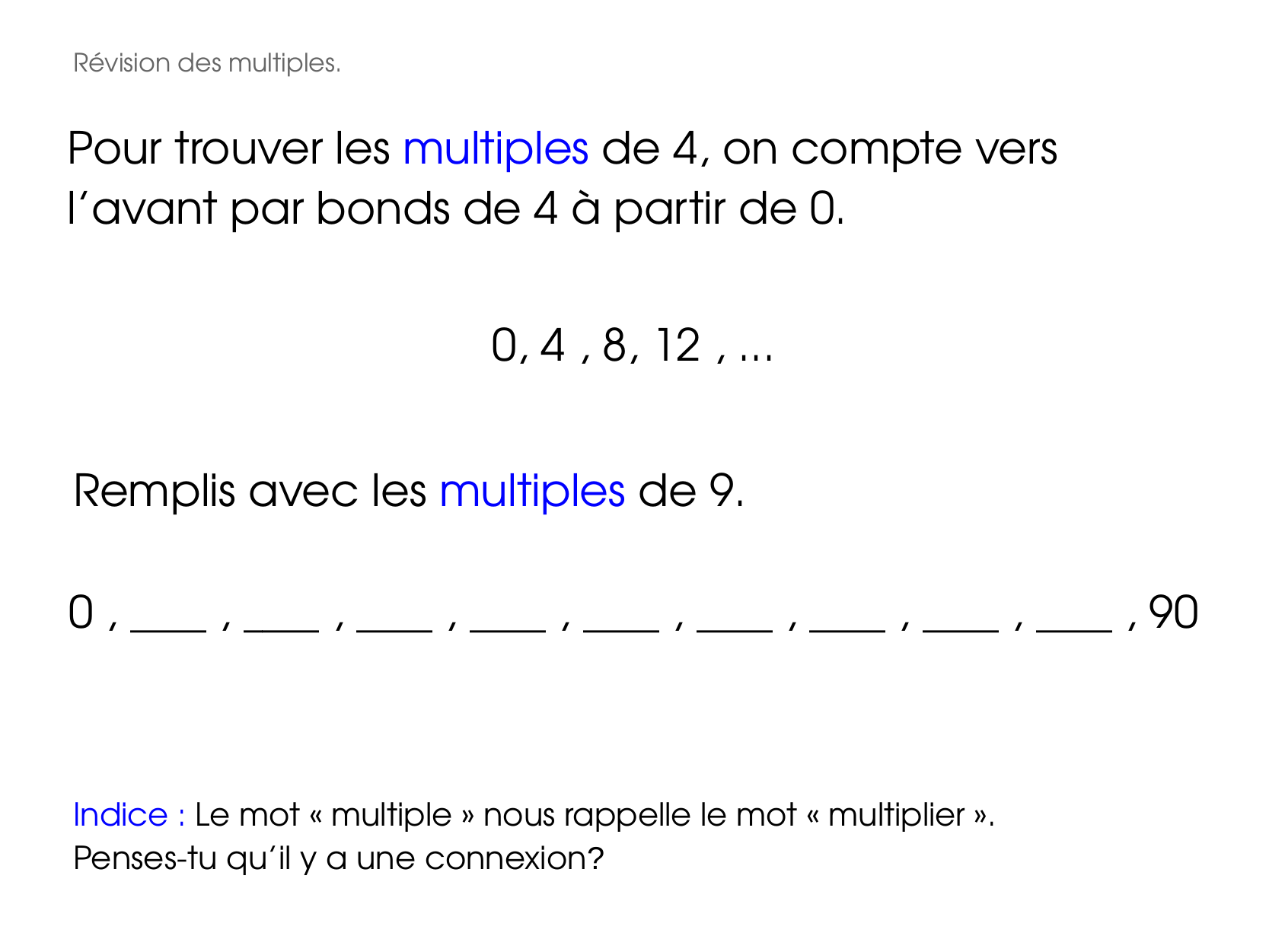

Révision des multiples.
Pour trouver les multiples de 4, on compte vers l’avant par bonds de 4 à partir de 0.
0, 4 , 8, 12 , ...
Remplis avec les multiples de 9.
0 , ____ , ____ , ____ , ____ , ____ , ____ , ____ , ____ , ____ , 90
Indice : Le mot « multiple » nous rappelle le mot « multiplier ».
Penses-tu qu’il y a une connexion?